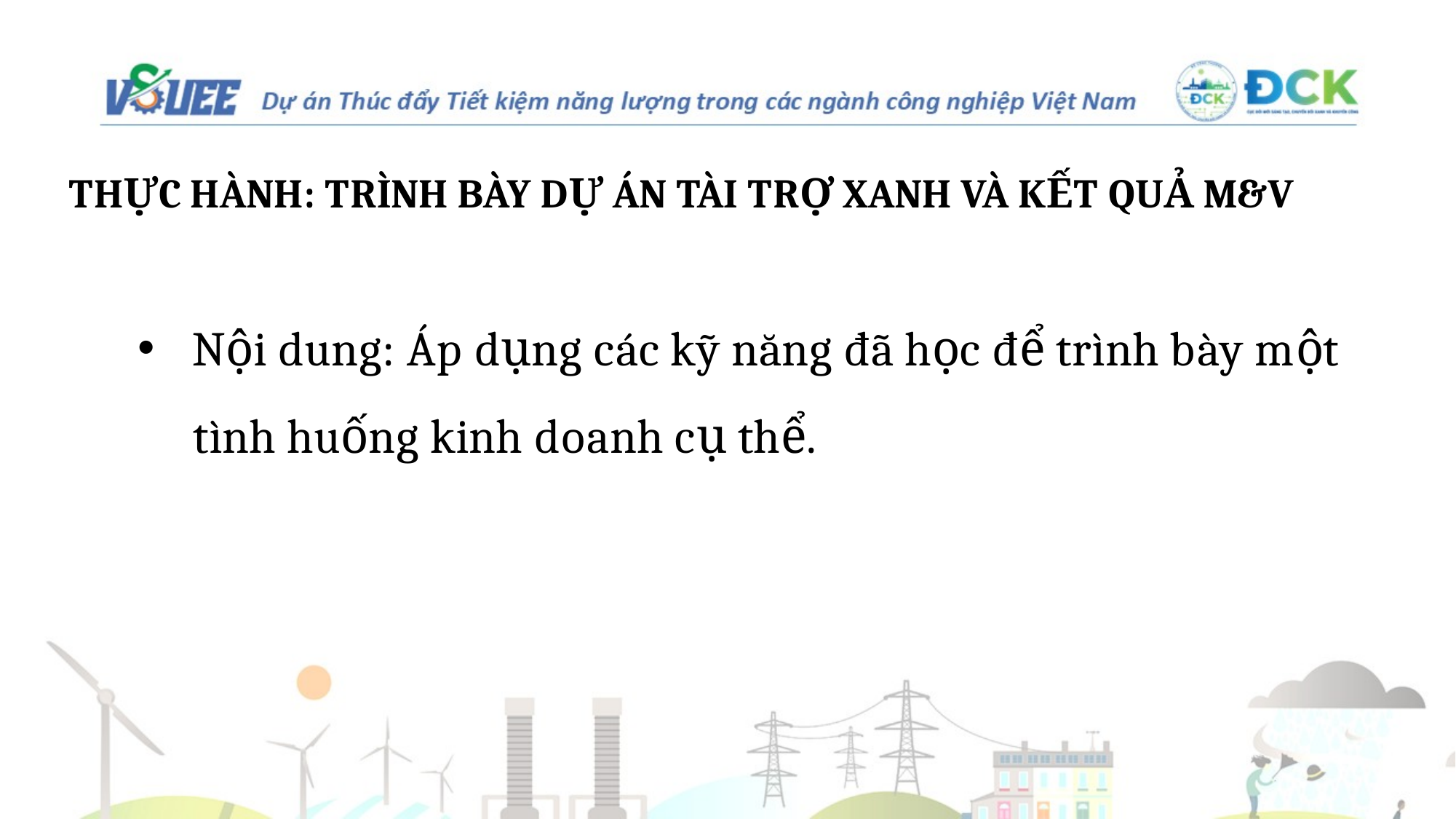

# THỰC HÀNH: TRÌNH BÀY DỰ ÁN TÀI TRỢ XANH VÀ KẾT QUẢ M&V
Nội dung: Áp dụng các kỹ năng đã học để trình bày một tình huống kinh doanh cụ thể.